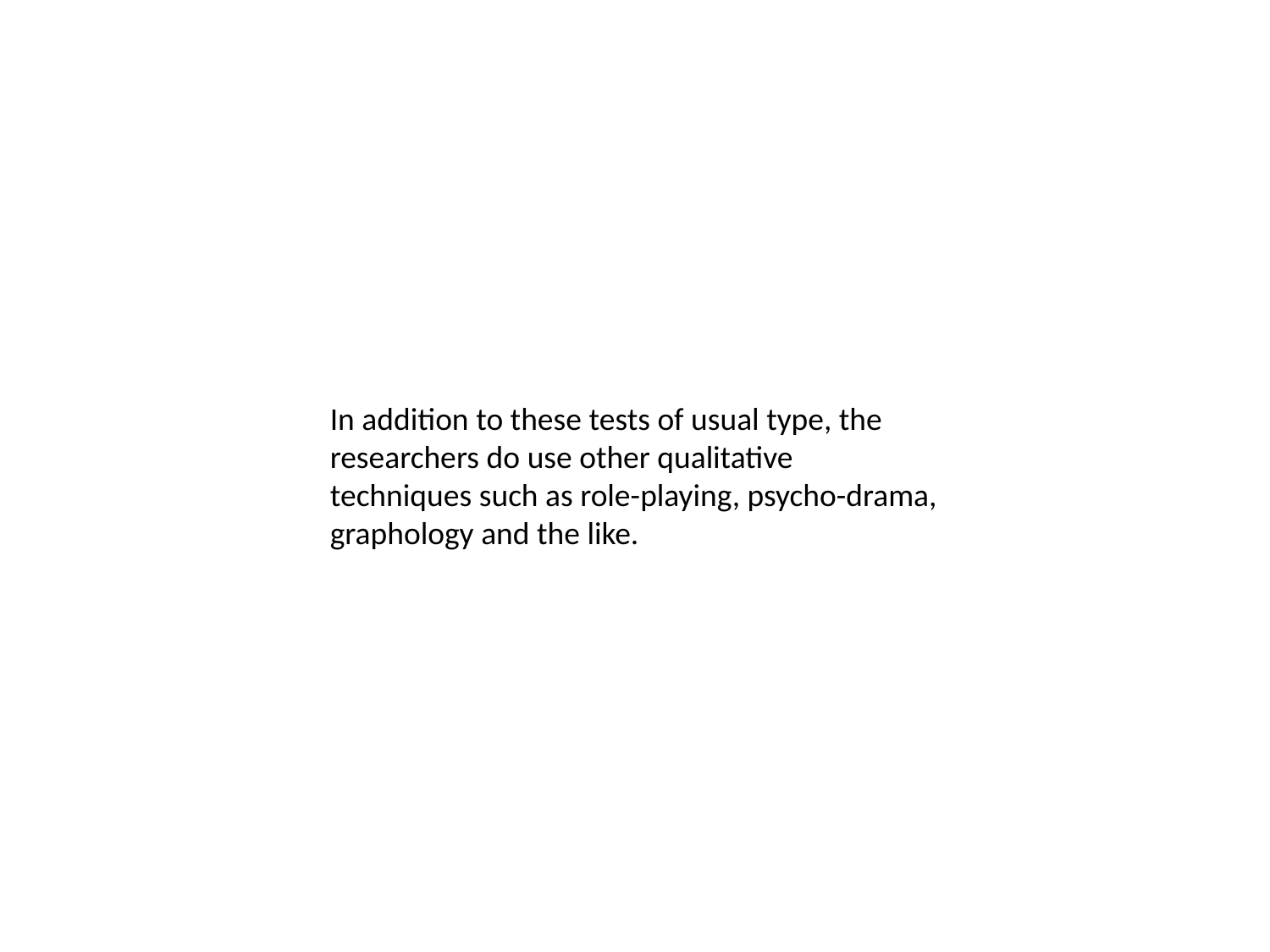

In addition to these tests of usual type, the researchers do use other qualitative techniques such as role-playing, psycho-drama, graphology and the like.